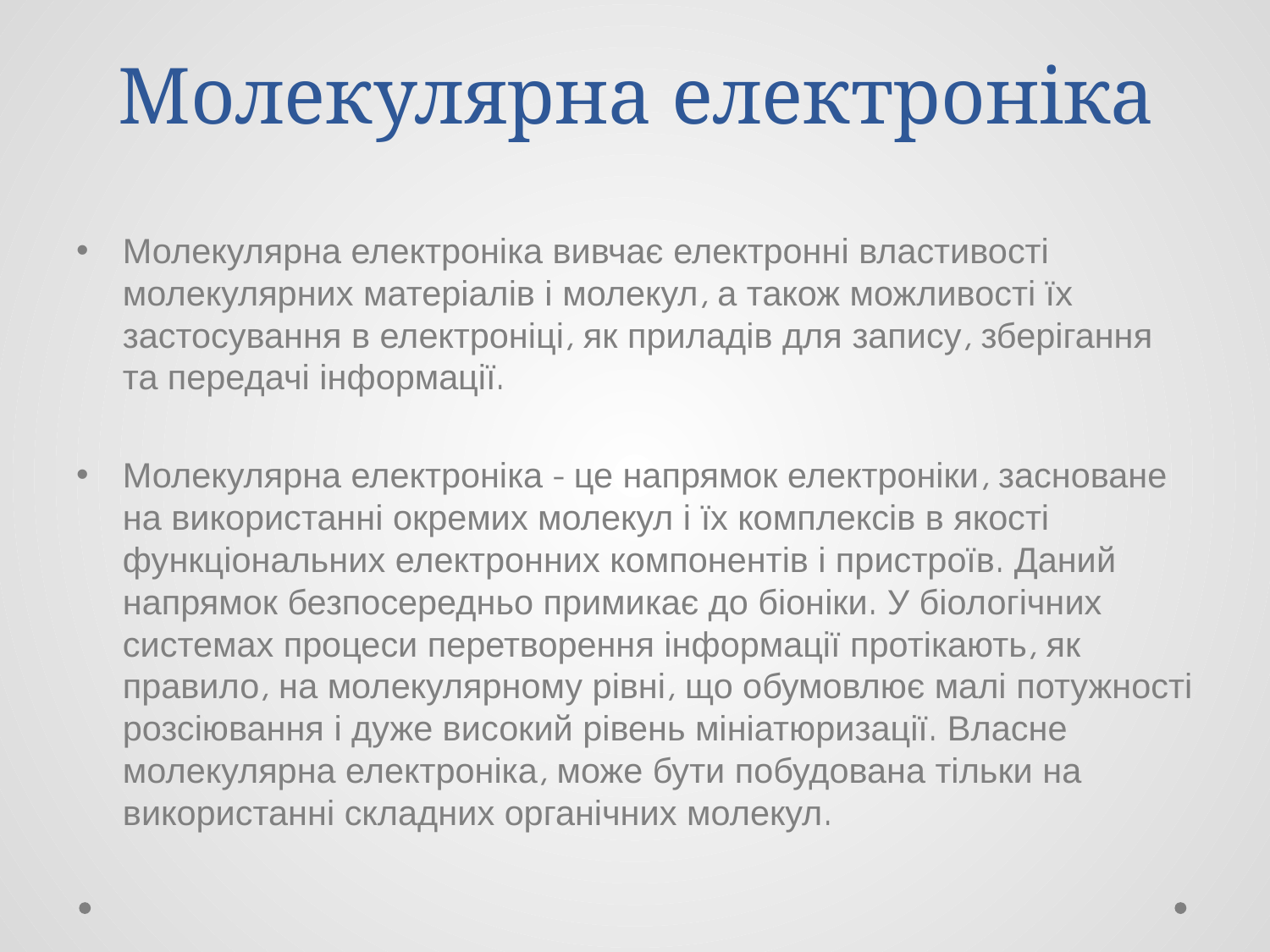

# Молекулярна електроніка
Молекулярна електроніка вивчає електронні властивості молекулярних матеріалів і молекул, а також можливості їх застосування в електроніці, як приладів для запису, зберігання та передачі інформації.

Молекулярна електроніка - це напрямок електроніки, засноване на використанні окремих молекул і їх комплексів в якості функціональних електронних компонентів і пристроїв. Даний напрямок безпосередньо примикає до біоніки. У біологічних системах процеси перетворення інформації протікають, як правило, на молекулярному рівні, що обумовлює малі потужності розсіювання і дуже високий рівень мініатюризації. Власне молекулярна електроніка, може бути побудована тільки на використанні складних органічних молекул.